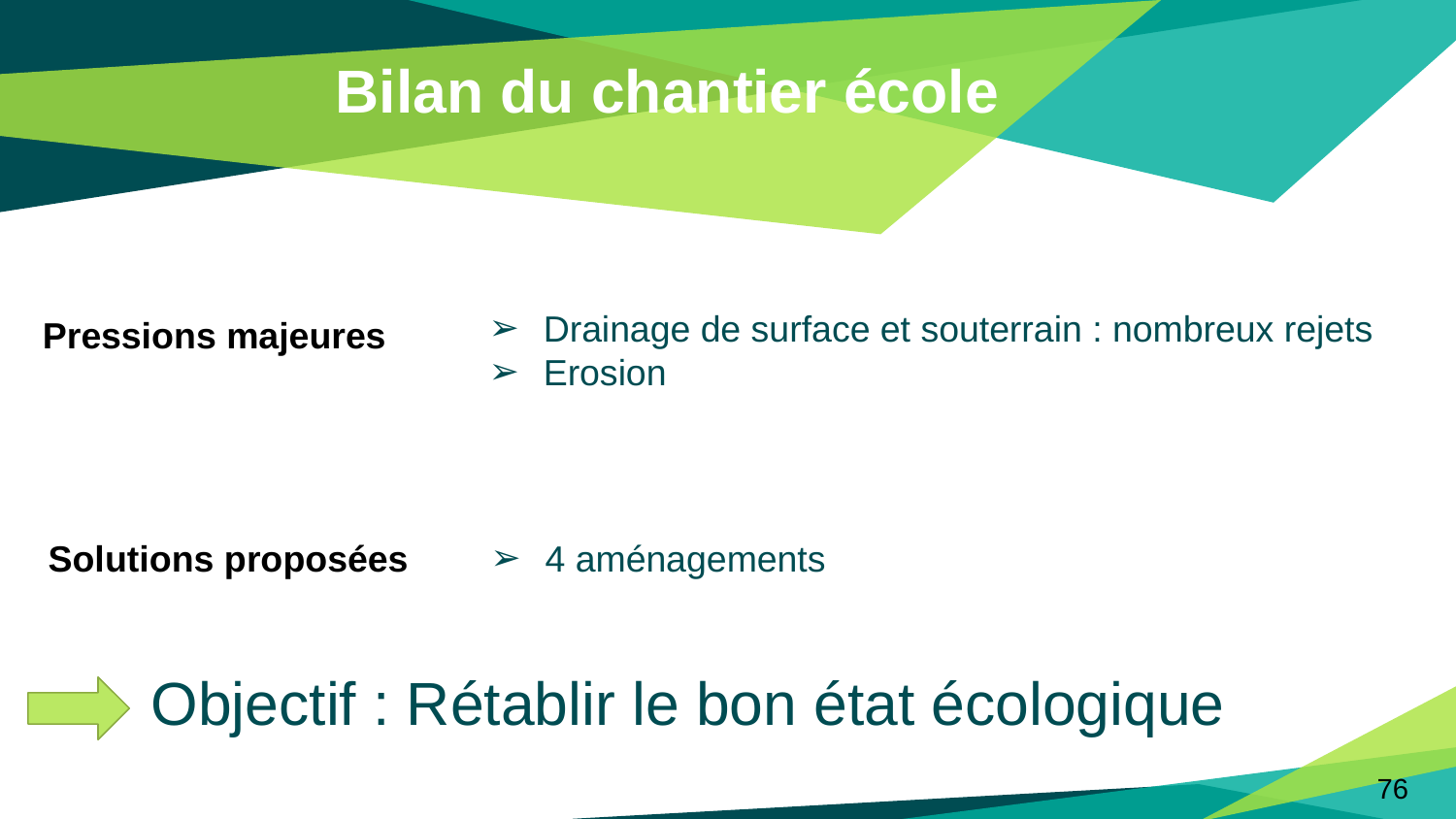

# Bilan du chantier école

Drainage de surface et souterrain : nombreux rejets
Erosion
Pressions majeures
Solutions proposées
4 aménagements
Objectif : Rétablir le bon état écologique

76